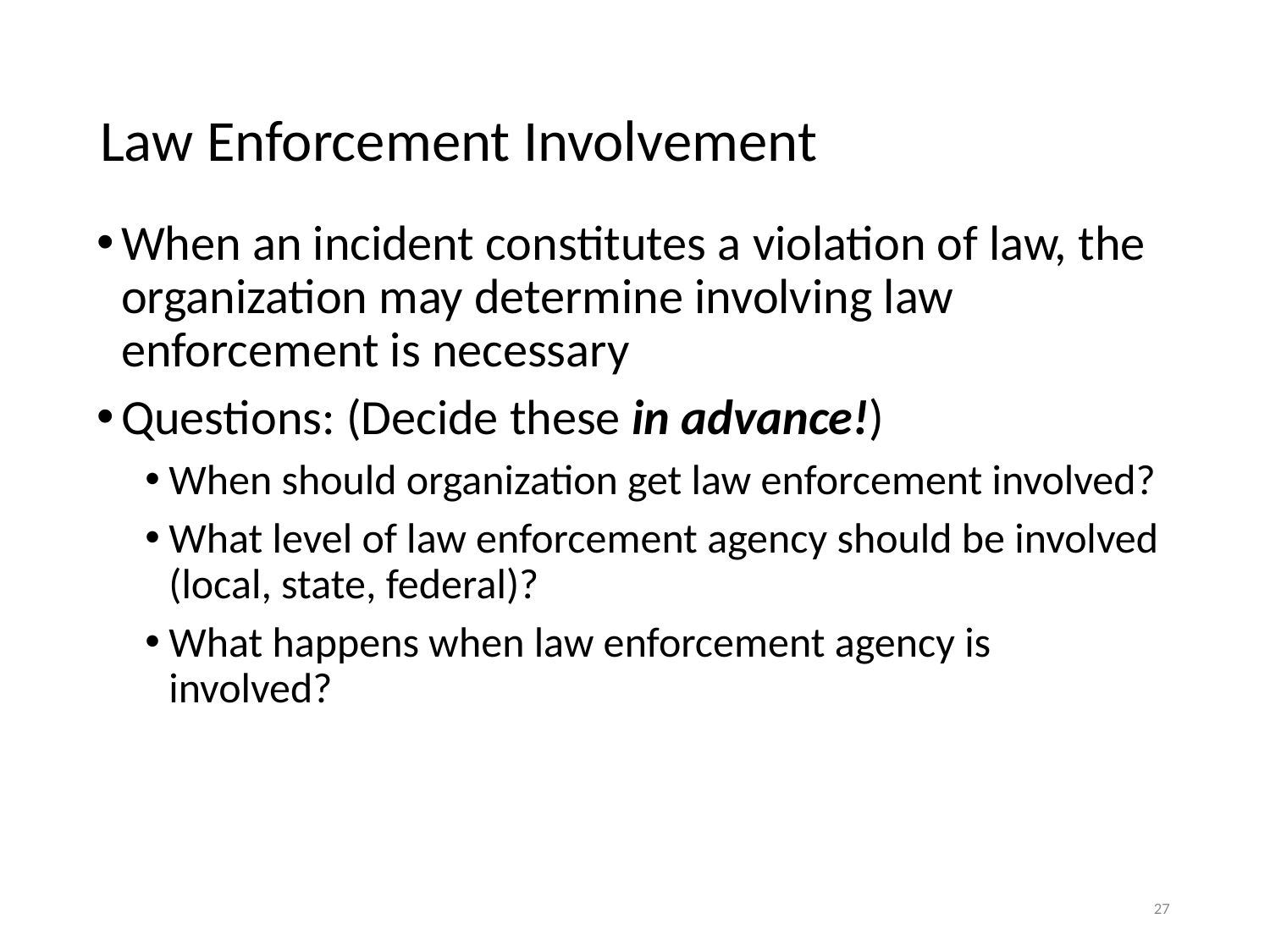

# Law Enforcement Involvement
When an incident constitutes a violation of law, the organization may determine involving law enforcement is necessary
Questions: (Decide these in advance!)
When should organization get law enforcement involved?
What level of law enforcement agency should be involved (local, state, federal)?
What happens when law enforcement agency is involved?
27